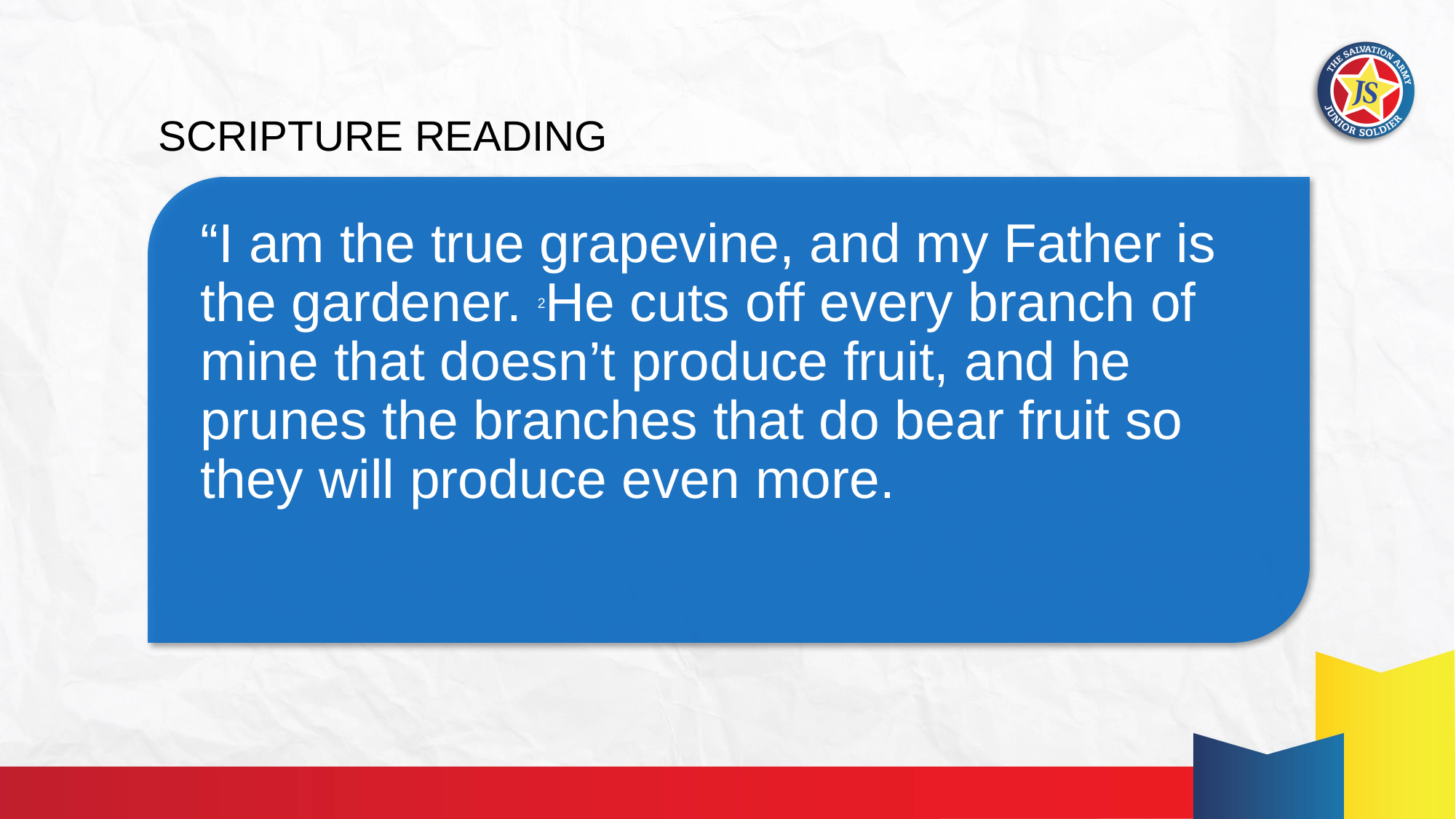

SCRIPTURE READING
# “I am the true grapevine, and my Father is the gardener. 2He cuts off every branch of mine that doesn’t produce fruit, and he prunes the branches that do bear fruit so they will produce even more.